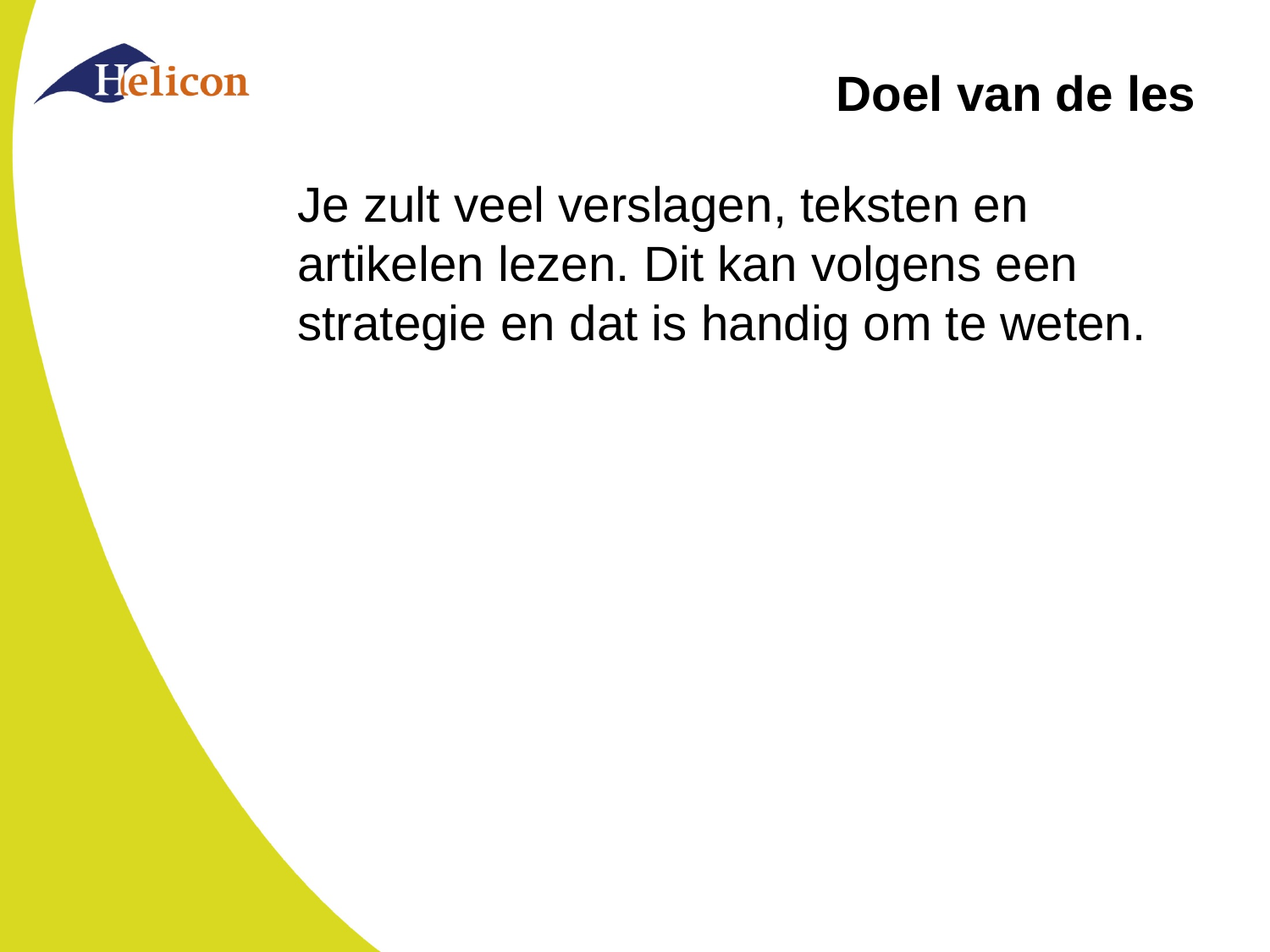

# Doel van de les
Je zult veel verslagen, teksten en artikelen lezen. Dit kan volgens een strategie en dat is handig om te weten.